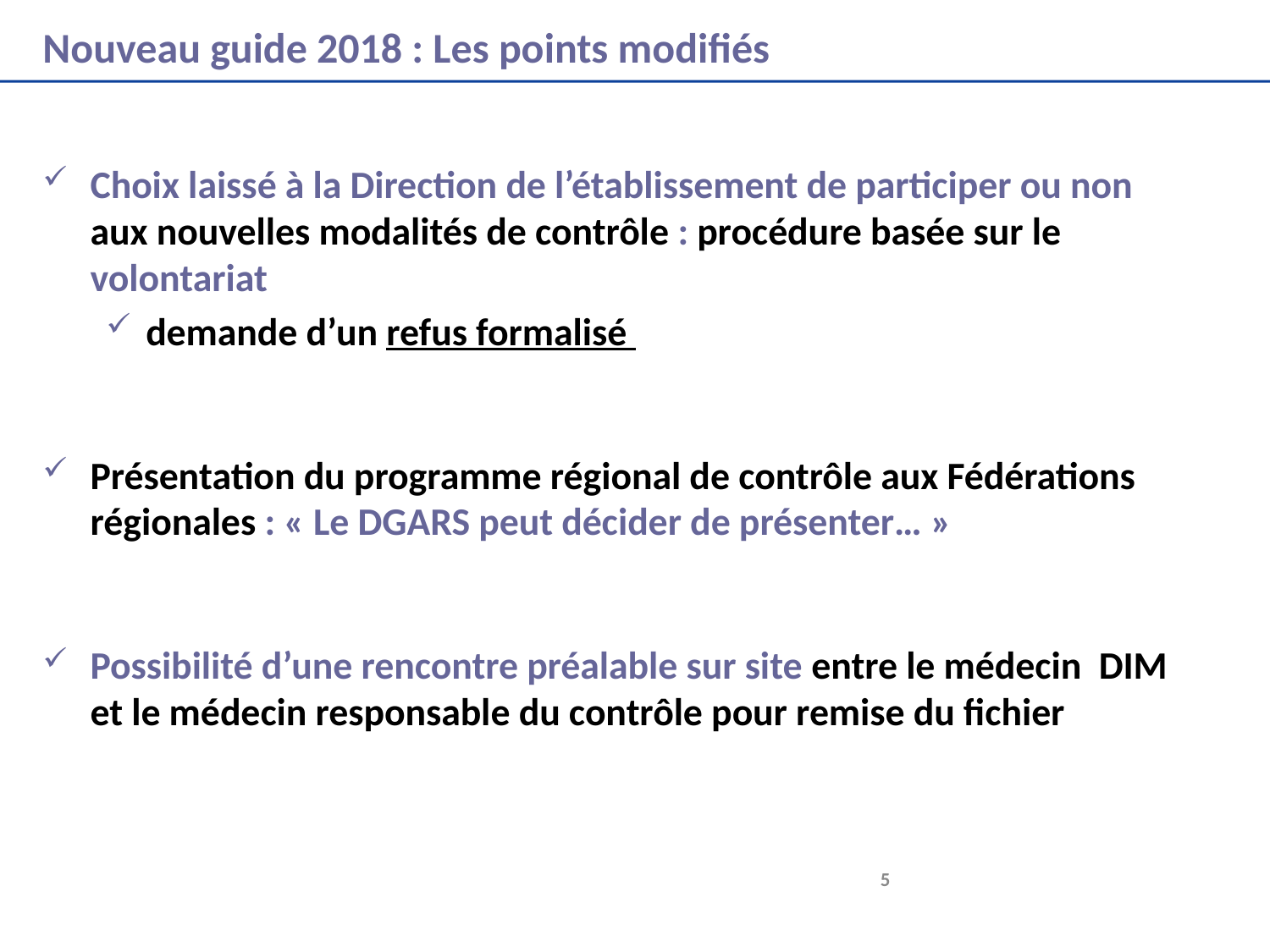

# Nouveau guide 2018 : Les points modifiés
Choix laissé à la Direction de l’établissement de participer ou non aux nouvelles modalités de contrôle : procédure basée sur le volontariat
demande d’un refus formalisé

Présentation du programme régional de contrôle aux Fédérations régionales : « Le DGARS peut décider de présenter… »

Possibilité d’une rencontre préalable sur site entre le médecin  DIM et le médecin responsable du contrôle pour remise du fichier

	5